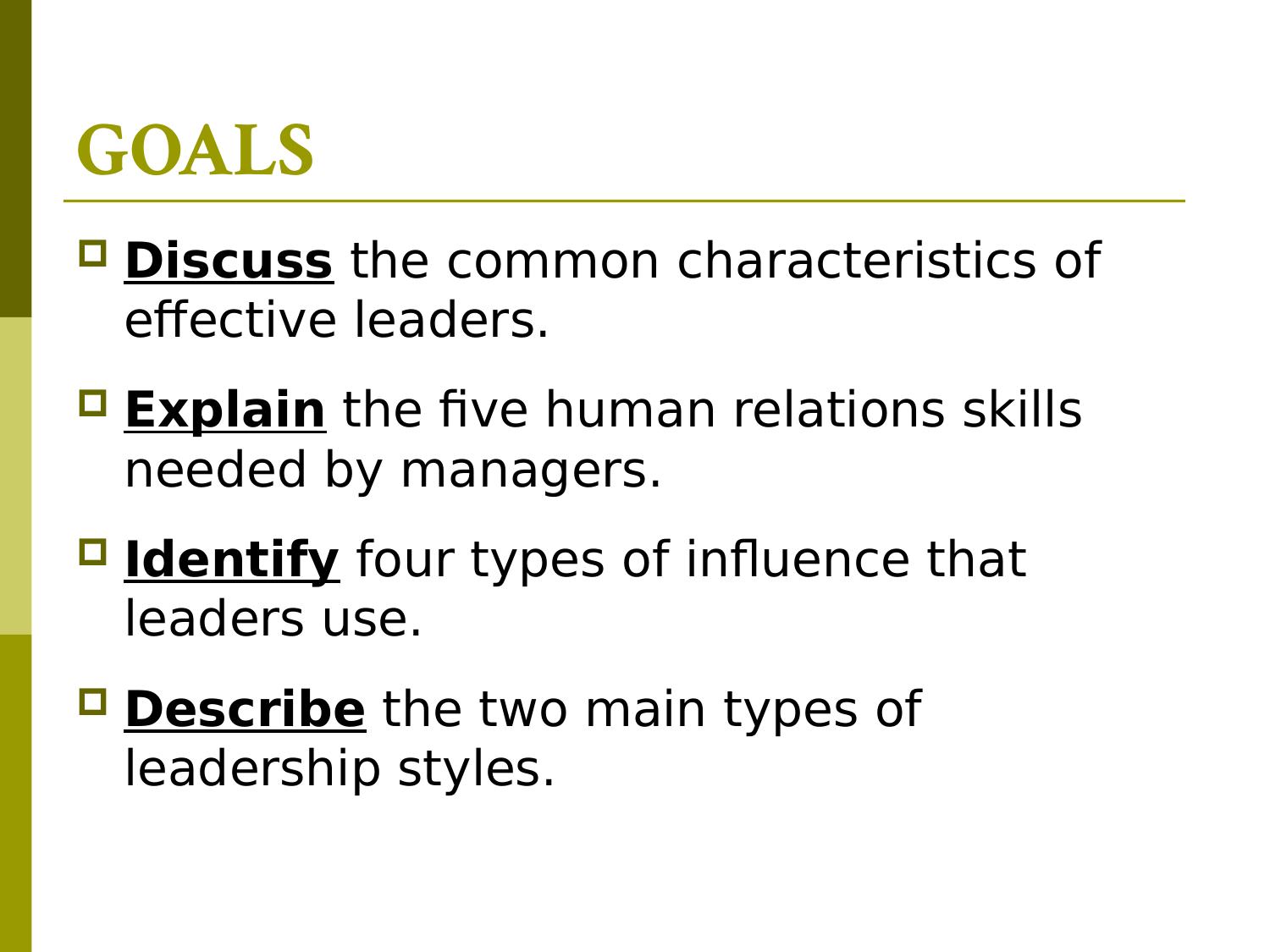

# GOALS
Discuss the common characteristics of effective leaders.
Explain the five human relations skills needed by managers.
Identify four types of influence that leaders use.
Describe the two main types of leadership styles.